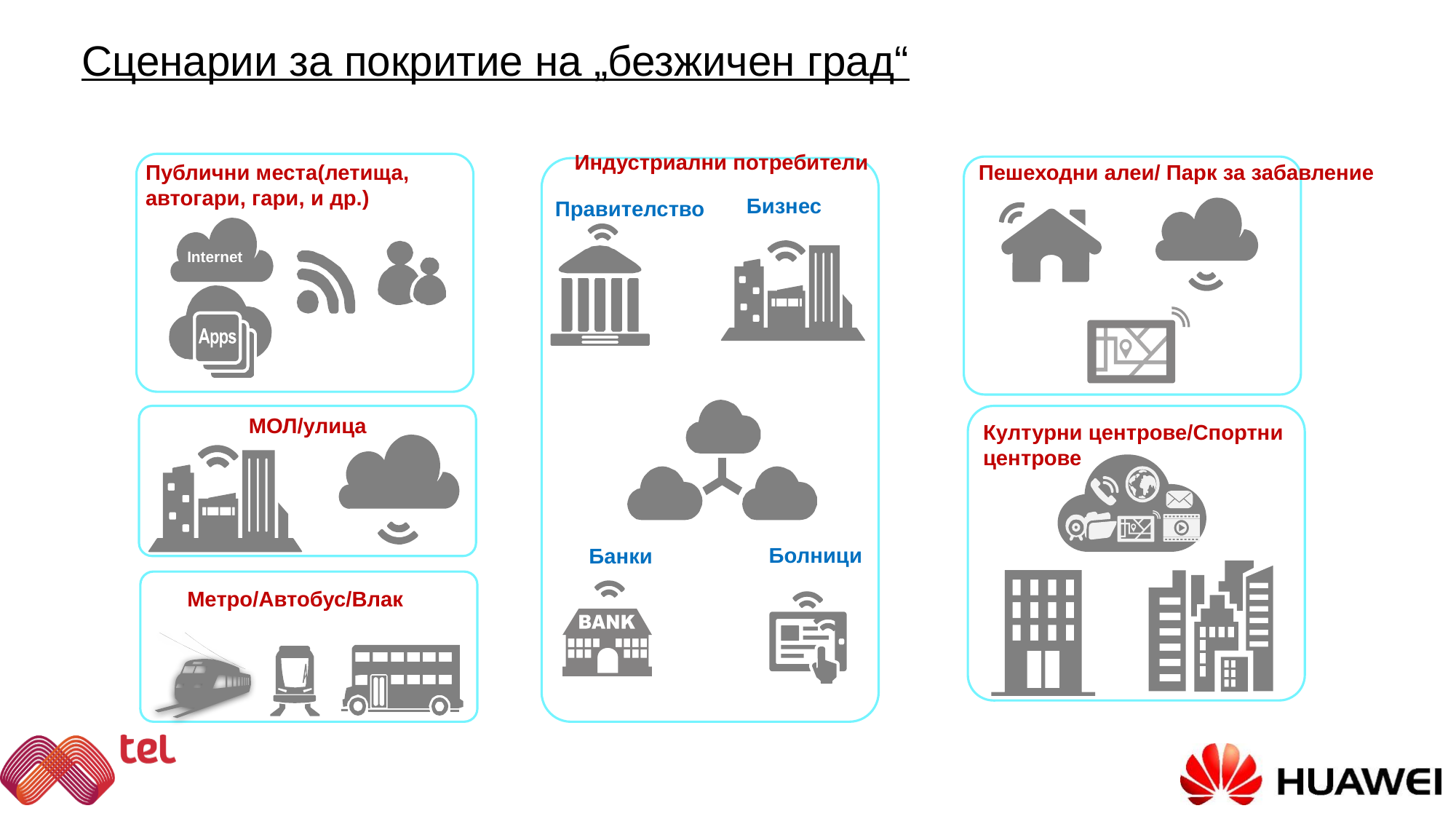

# Сценарии за покритие на „безжичен град“
Индустриални потребители
Публични места(летища, автогари, гари, и др.)

Пешеходни алеи/ Парк за забавление

Бизнес
Правителство

Internet

МОЛ/улица
Културни центрове/Спортни центрове

Болници
Банки

Метро/Автобус/Влак